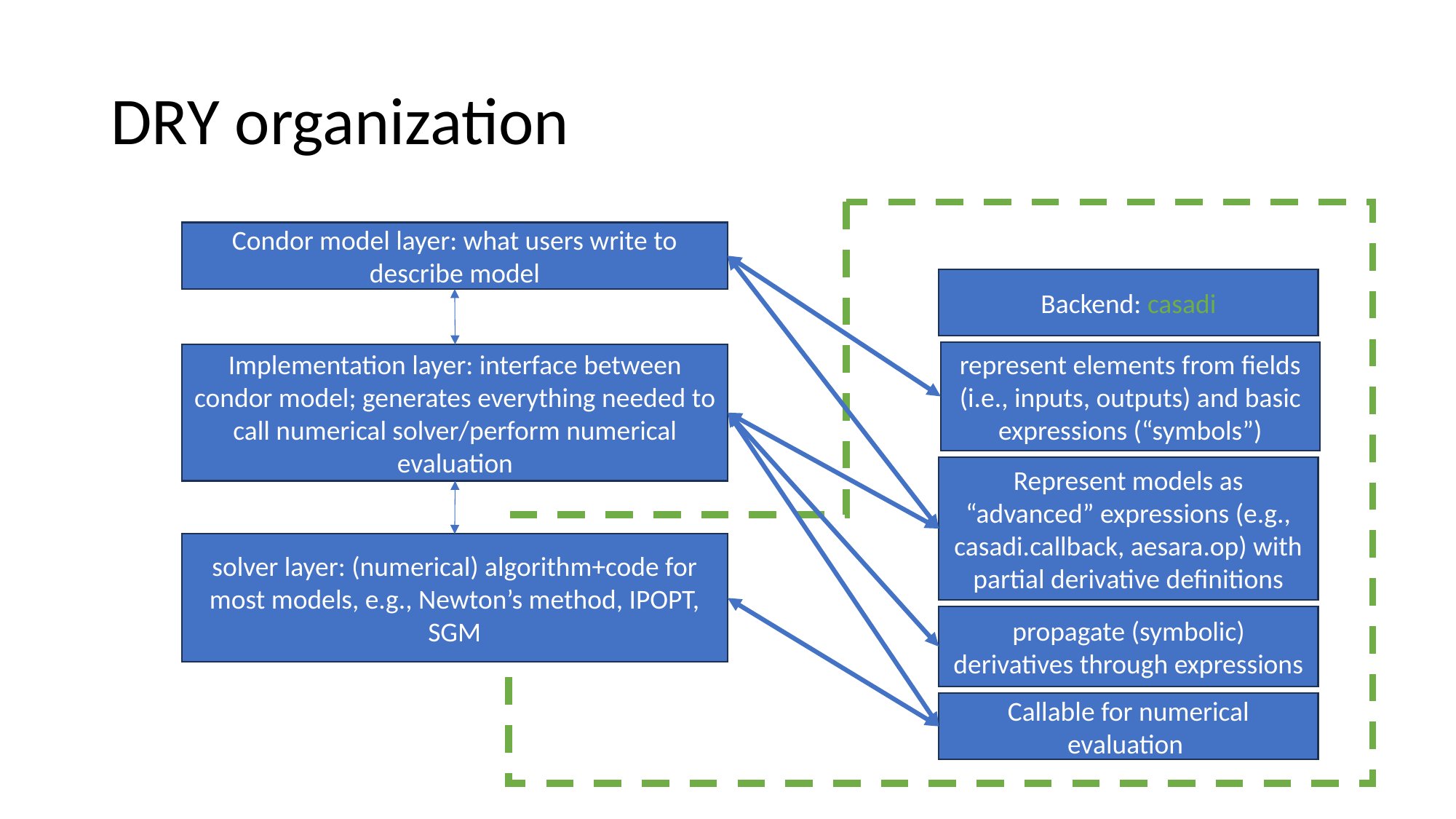

# DRY organization

Condor model layer: what users write to describe model
Backend: casadi
represent elements from fields (i.e., inputs, outputs) and basic expressions (“symbols”)
Implementation layer: interface between condor model; generates everything needed to call numerical solver/perform numerical evaluation
Represent models as “advanced” expressions (e.g., casadi.callback, aesara.op) with partial derivative definitions
solver layer: (numerical) algorithm+code for most models, e.g., Newton’s method, IPOPT, SGM
propagate (symbolic) derivatives through expressions
Callable for numerical evaluation